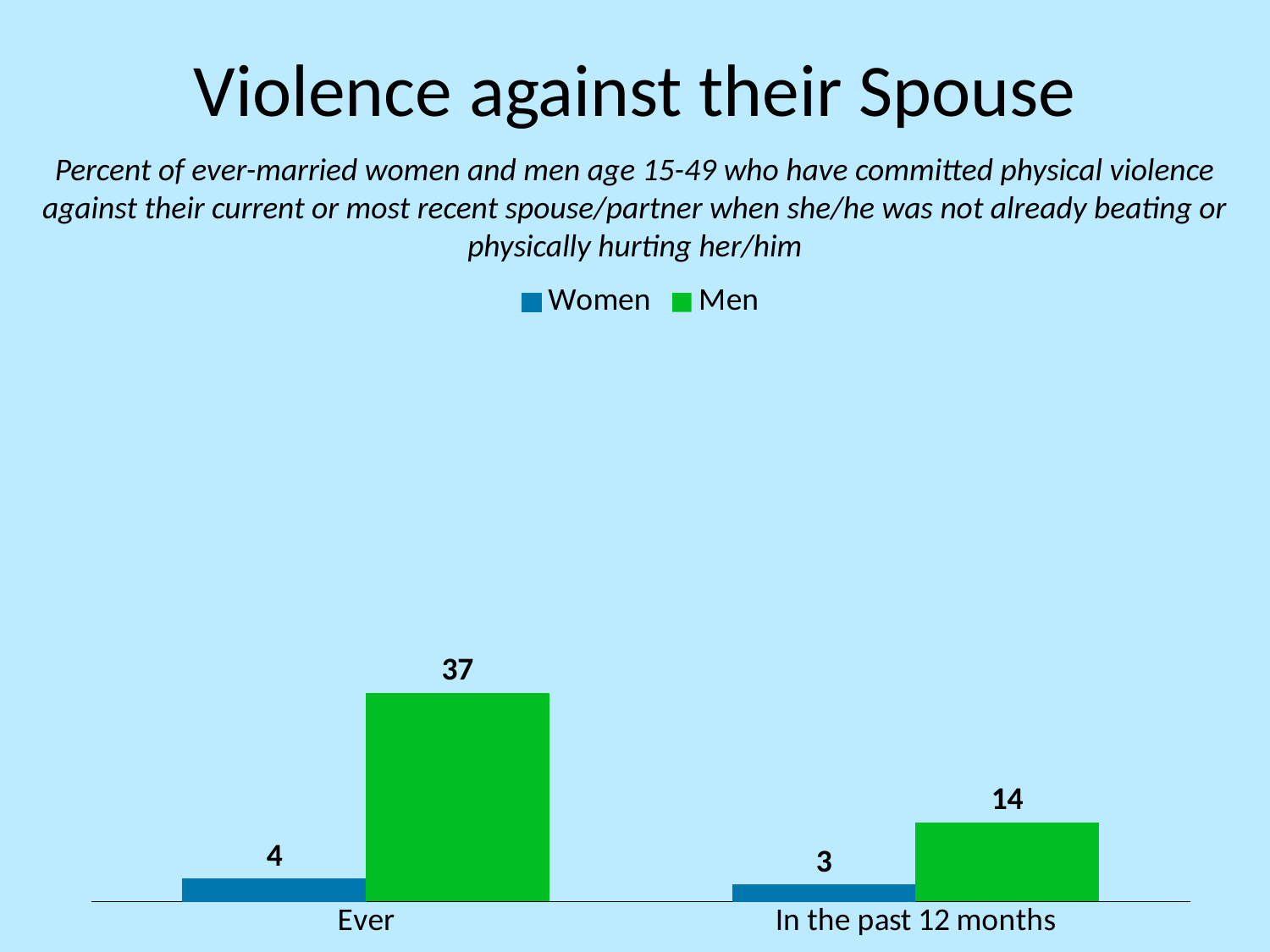

# Violence against their Spouse
Percent of ever-married women and men age 15-49 who have committed physical violence against their current or most recent spouse/partner when she/he was not already beating or physically hurting her/him

### Chart

| Category | Women | Men |
|---|---|---|
| Ever | 4.0 | 37.0 |
| In the past 12 months | 3.0 | 14.0 |